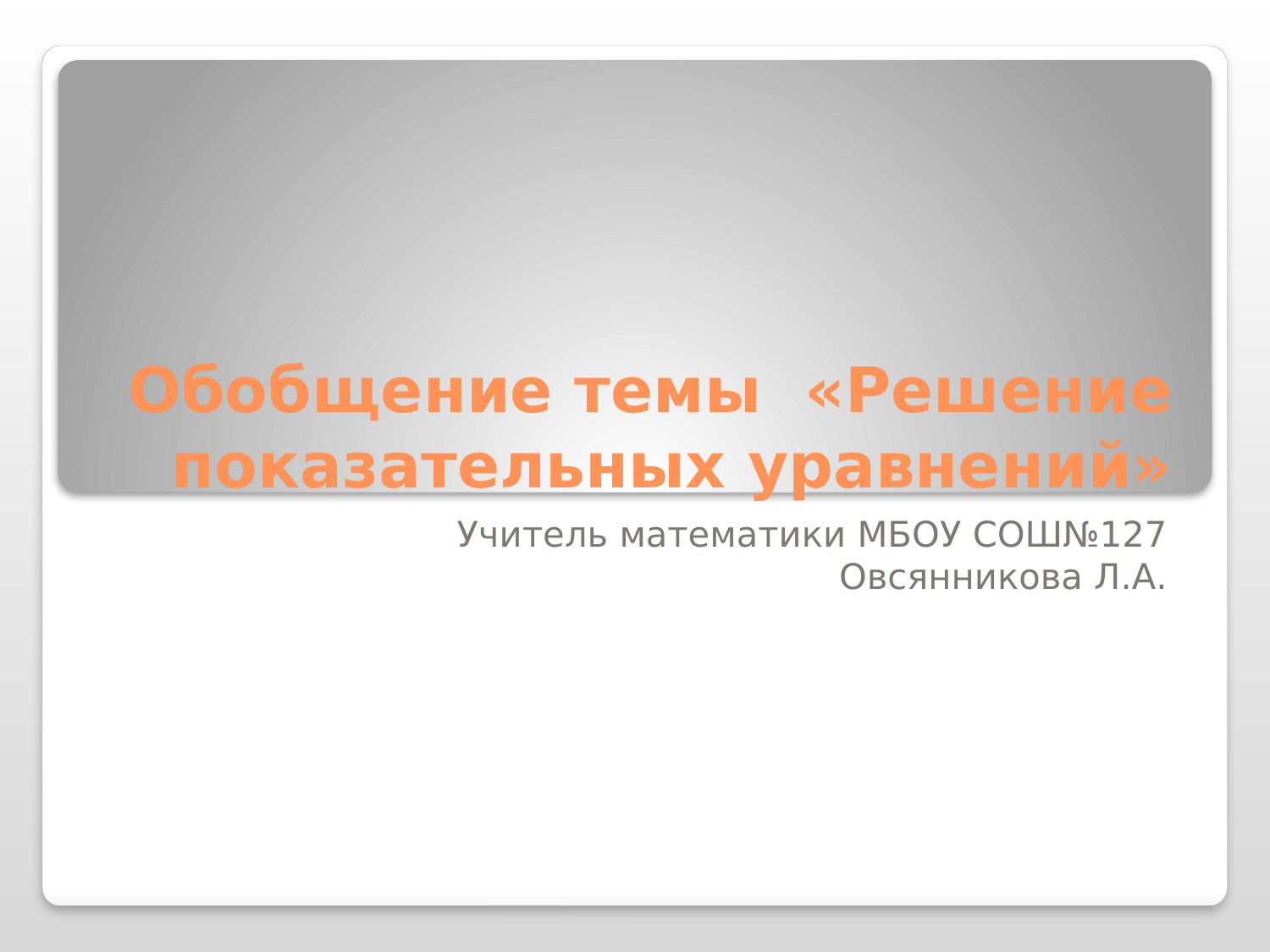

# Обобщение темы  «Решение показательных уравнений»
Учитель математики МБОУ СОШ№127
Овсянникова Л.А.